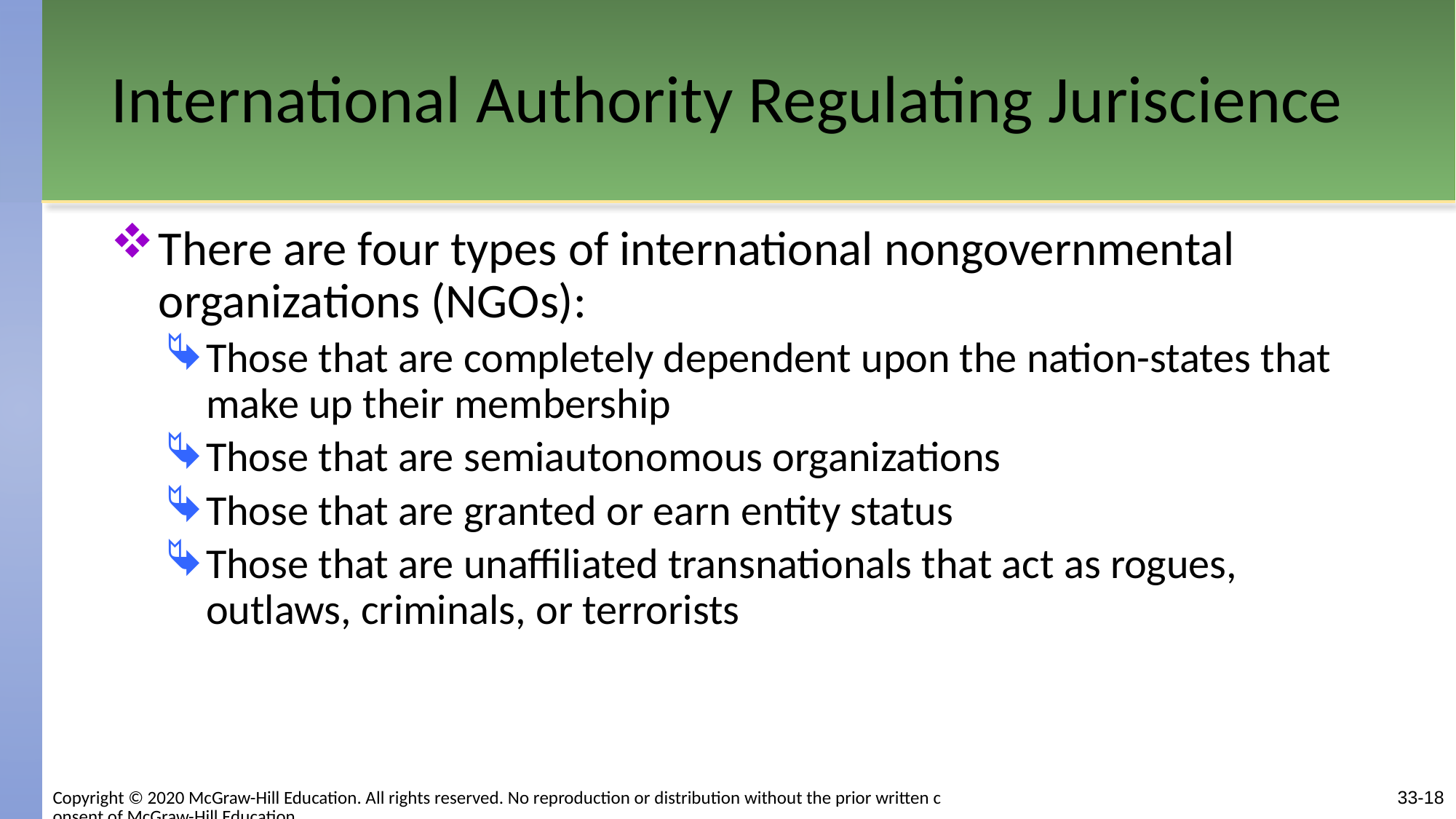

# International Authority Regulating Juriscience
There are four types of international nongovernmental organizations (NGOs):
Those that are completely dependent upon the nation-states that make up their membership
Those that are semiautonomous organizations
Those that are granted or earn entity status
Those that are unaffiliated transnationals that act as rogues, outlaws, criminals, or terrorists
33-18
Copyright © 2020 McGraw-Hill Education. All rights reserved. No reproduction or distribution without the prior written consent of McGraw-Hill Education.